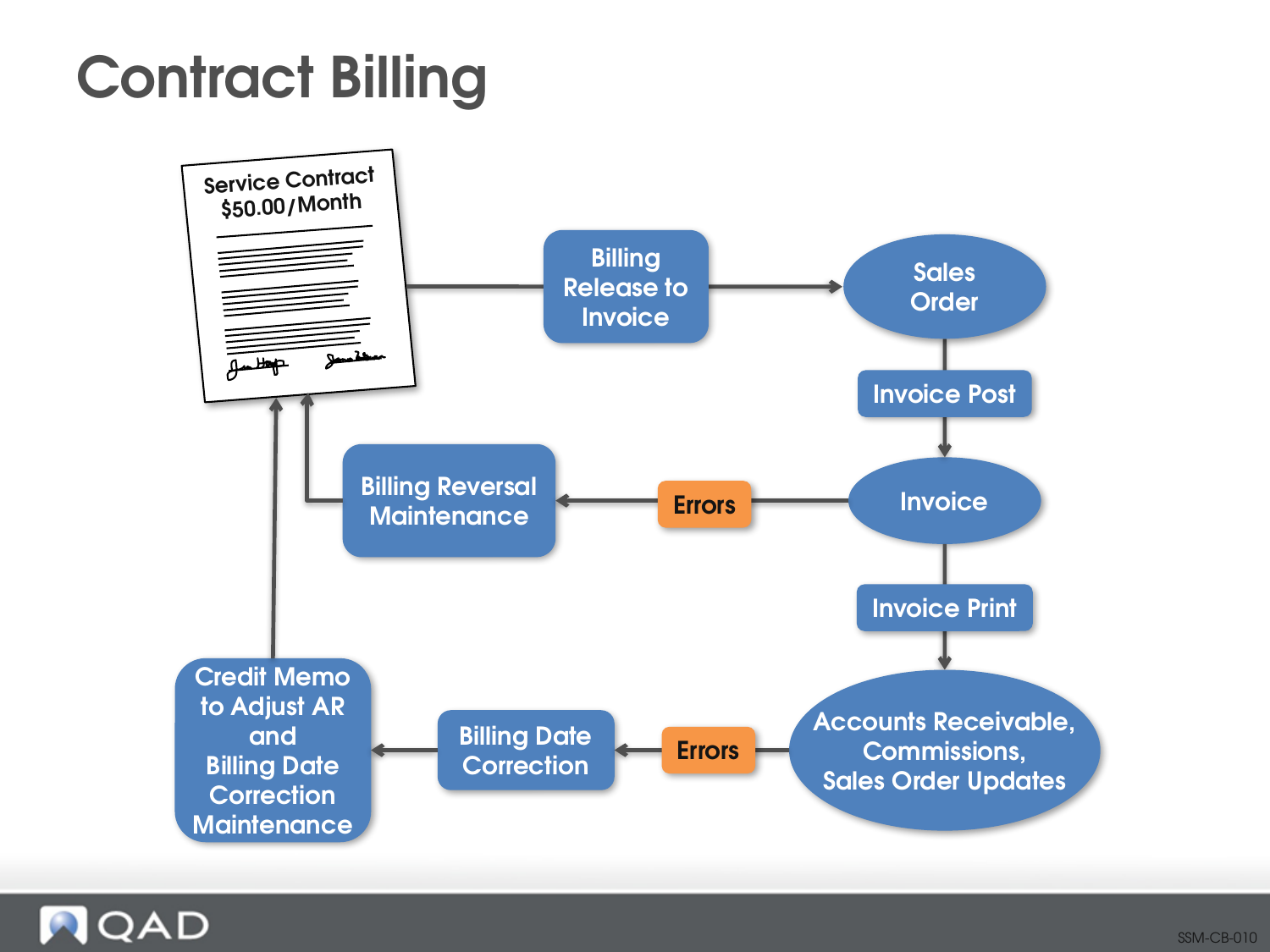

# Contract Billing

Service Contract
$50.00/Month

Billing Release to Invoice
Sales
Order
Invoice Post
Billing Reversal Maintenance
Invoice
Errors
Invoice Print
Credit Memo to Adjust AR and
Billing Date Correction Maintenance
Accounts Receivable,
Commissions,
Sales Order Updates
Billing Date
Correction
Errors
SSM-CB-010